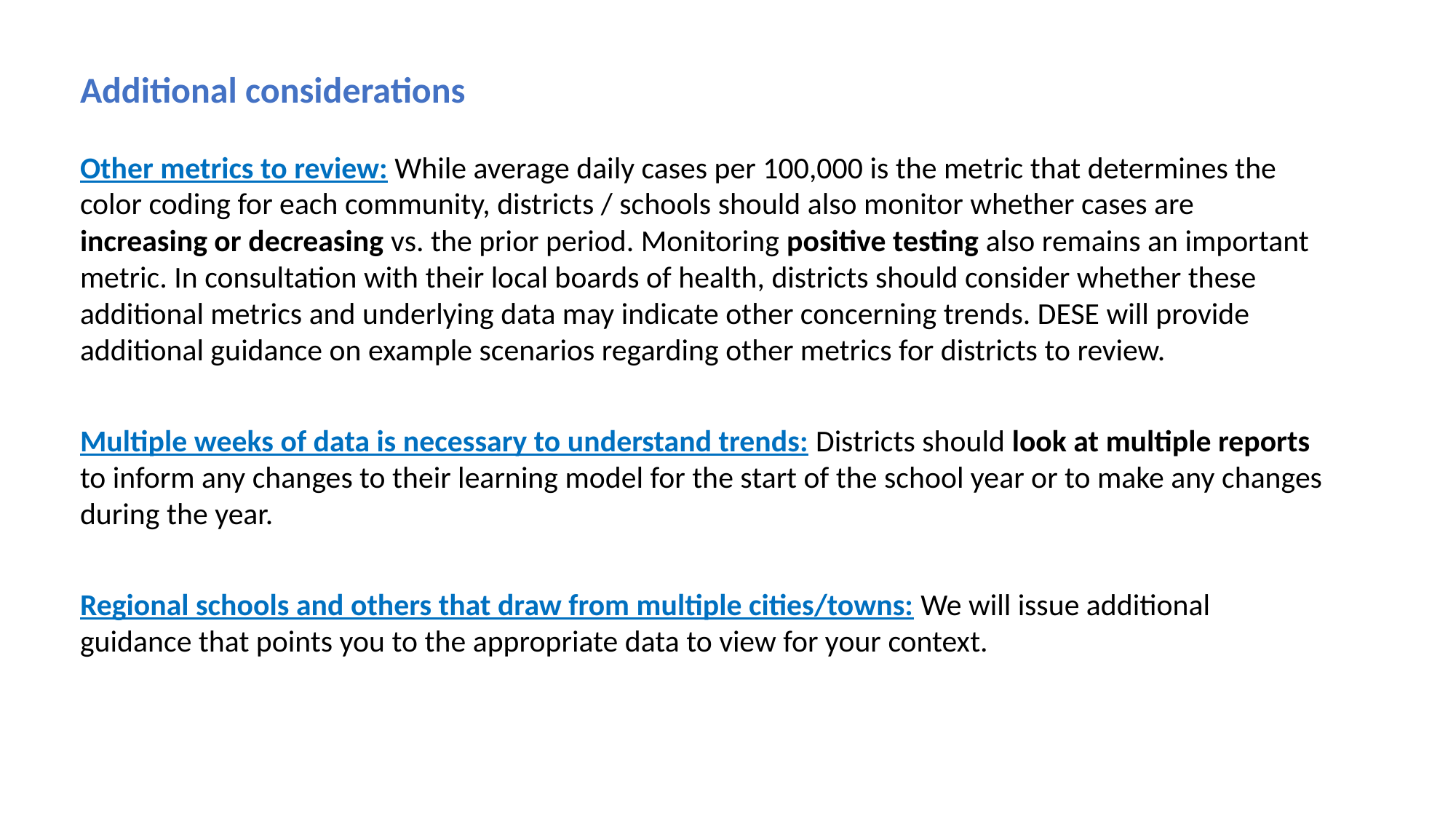

# Additional considerations
Additional considerations
Other metrics to review: While average daily cases per 100,000 is the metric that determines the color coding for each community, districts / schools should also monitor whether cases are increasing or decreasing vs. the prior period. Monitoring positive testing also remains an important metric. In consultation with their local boards of health, districts should consider whether these additional metrics and underlying data may indicate other concerning trends. DESE will provide additional guidance on example scenarios regarding other metrics for districts to review.

Multiple weeks of data is necessary to understand trends: Districts should look at multiple reports to inform any changes to their learning model for the start of the school year or to make any changes during the year.

Regional schools and others that draw from multiple cities/towns: We will issue additional guidance that points you to the appropriate data to view for your context.